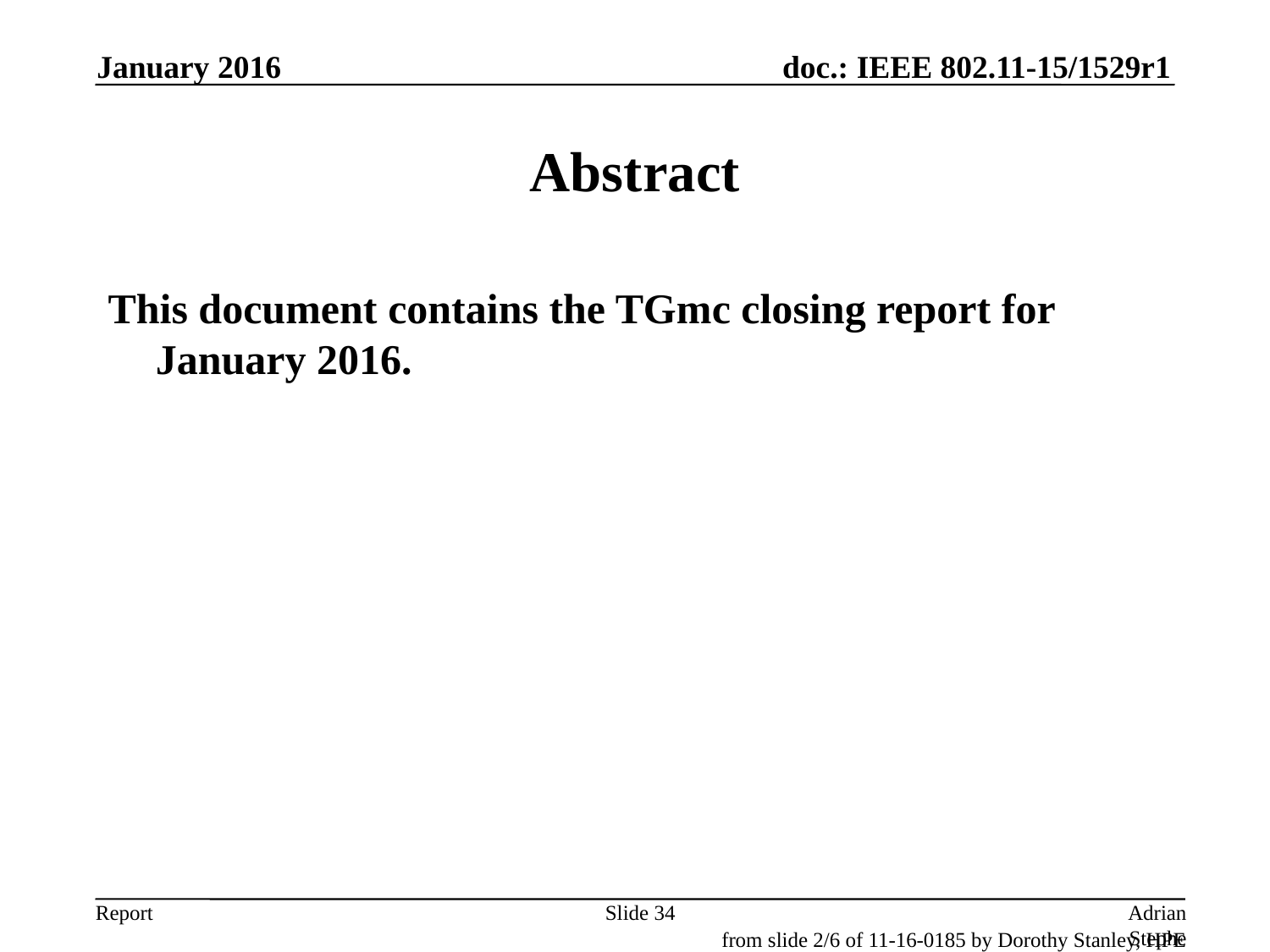

January 2016
# Abstract
This document contains the TGmc closing report for January 2016.
Slide 34
Adrian Stephens, Intel Corporation
from slide 2/6 of 11-16-0185 by Dorothy Stanley, HPE